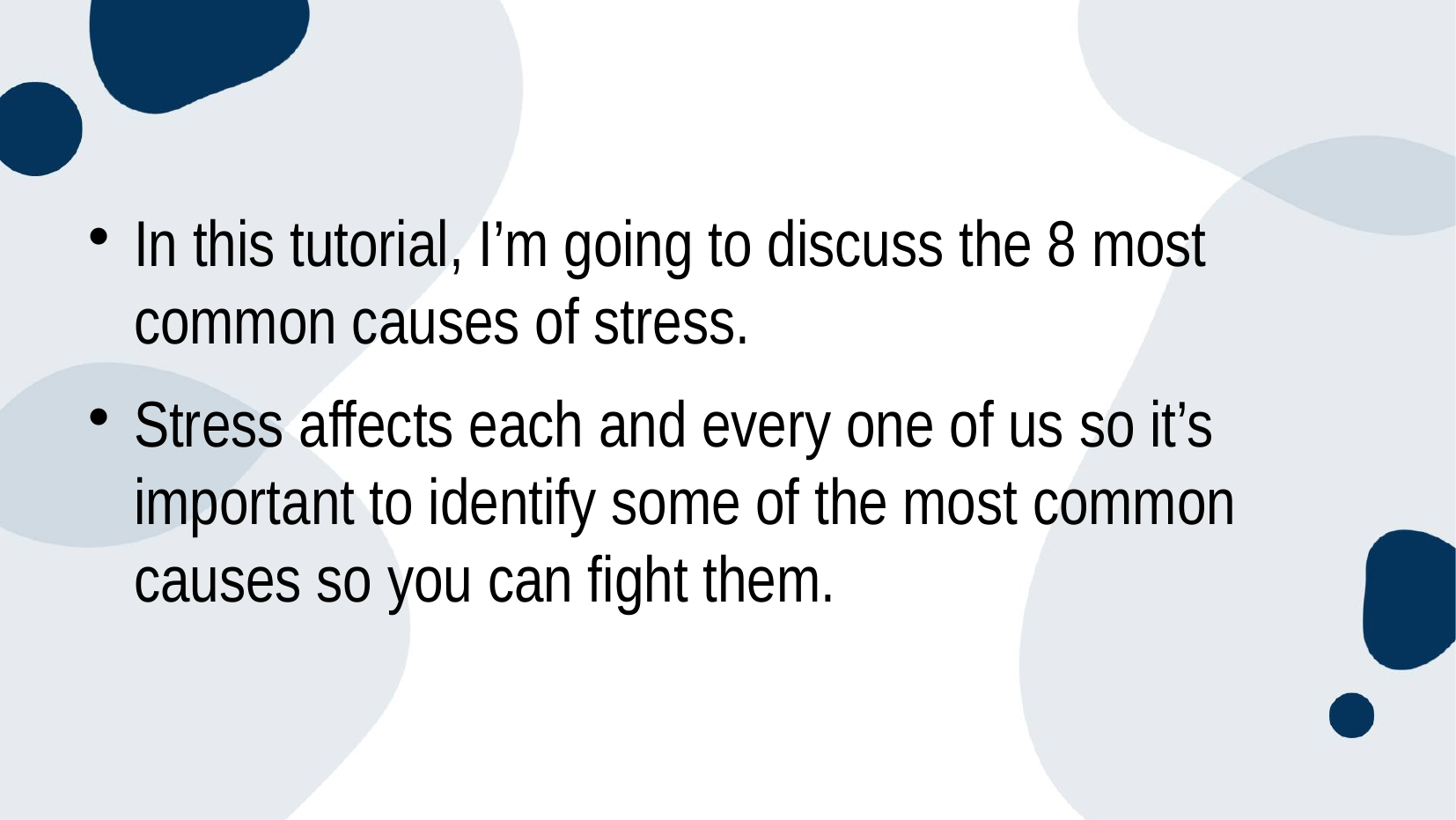

In this tutorial, I’m going to discuss the 8 most common causes of stress.
Stress affects each and every one of us so it’s important to identify some of the most common causes so you can fight them.